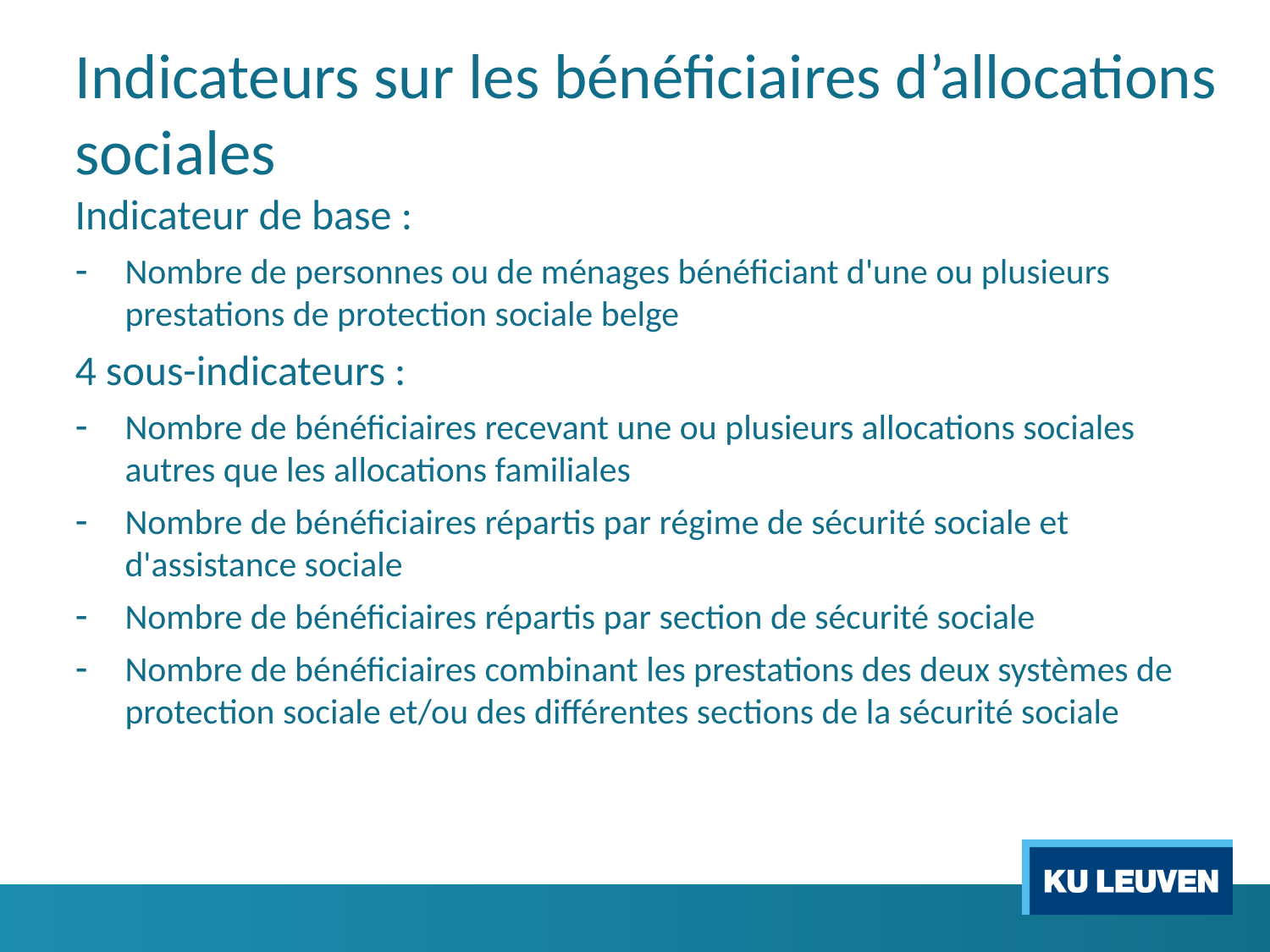

# Indicateurs sur les bénéficiaires d’allocations sociales
Indicateur de base :
Nombre de personnes ou de ménages bénéficiant d'une ou plusieurs prestations de protection sociale belge
4 sous-indicateurs :
Nombre de bénéficiaires recevant une ou plusieurs allocations sociales autres que les allocations familiales
Nombre de bénéficiaires répartis par régime de sécurité sociale et d'assistance sociale
Nombre de bénéficiaires répartis par section de sécurité sociale
Nombre de bénéficiaires combinant les prestations des deux systèmes de protection sociale et/ou des différentes sections de la sécurité sociale